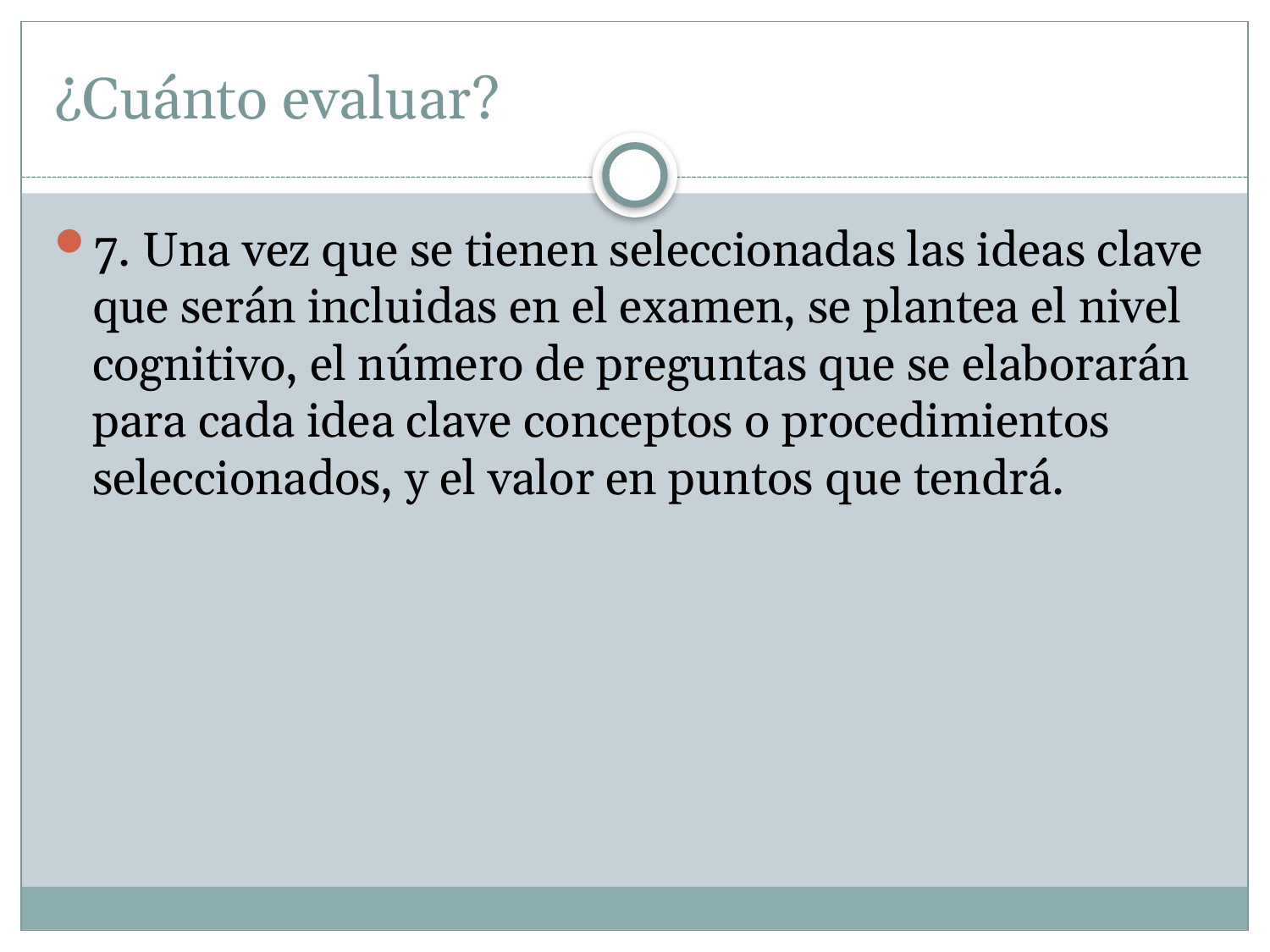

# ¿Cuánto evaluar?
7. Una vez que se tienen seleccionadas las ideas clave que serán incluidas en el examen, se plantea el nivel cognitivo, el número de preguntas que se elaborarán para cada idea clave conceptos o procedimientos seleccionados, y el valor en puntos que tendrá.